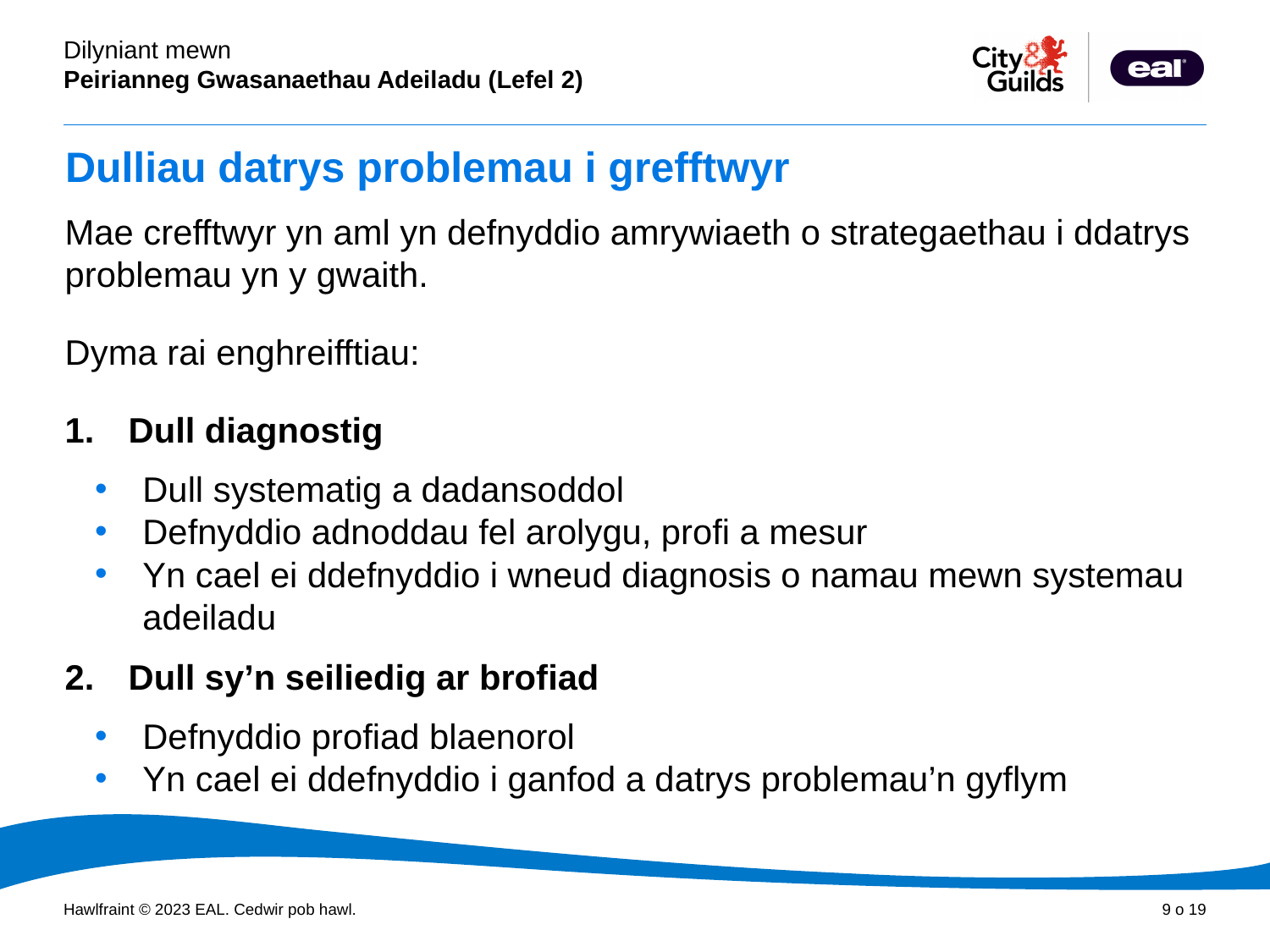

# Dulliau datrys problemau i grefftwyr
Mae crefftwyr yn aml yn defnyddio amrywiaeth o strategaethau i ddatrys problemau yn y gwaith.
Dyma rai enghreifftiau:
Dull diagnostig
Dull systematig a dadansoddol
Defnyddio adnoddau fel arolygu, profi a mesur
Yn cael ei ddefnyddio i wneud diagnosis o namau mewn systemau adeiladu
Dull sy’n seiliedig ar brofiad
Defnyddio profiad blaenorol
Yn cael ei ddefnyddio i ganfod a datrys problemau’n gyflym